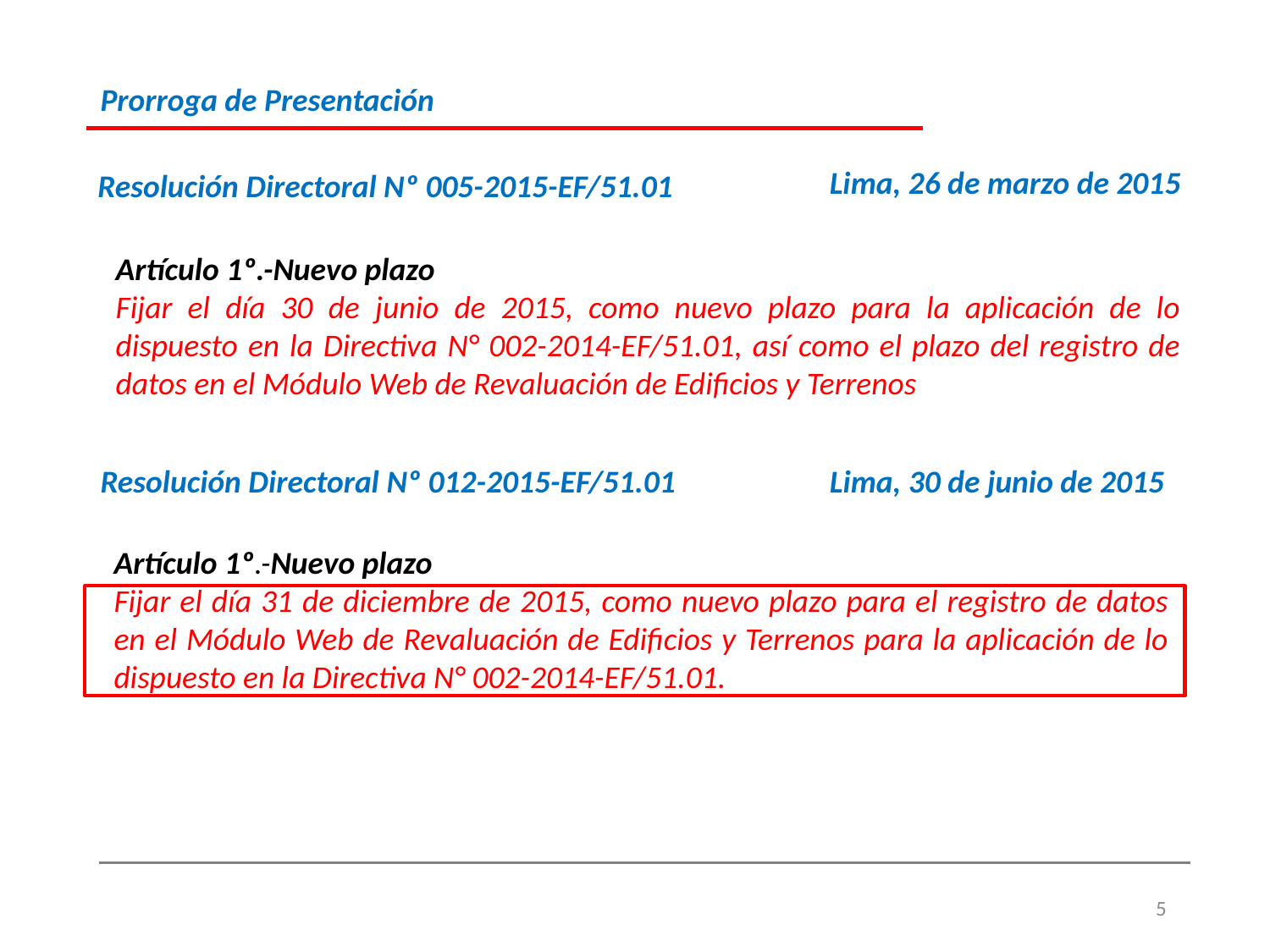

Prorroga de Presentación
Lima, 26 de marzo de 2015
Resolución Directoral Nº 005-2015-EF/51.01
Artículo 1º.-Nuevo plazo
Fijar el día 30 de junio de 2015, como nuevo plazo para la aplicación de lo dispuesto en la Directiva N° 002-2014-EF/51.01, así como el plazo del registro de datos en el Módulo Web de Revaluación de Edificios y Terrenos
Resolución Directoral Nº 012-2015-EF/51.01
Lima, 30 de junio de 2015
Artículo 1º.-Nuevo plazo
Fijar el día 31 de diciembre de 2015, como nuevo plazo para el registro de datos en el Módulo Web de Revaluación de Edificios y Terrenos para la aplicación de lo dispuesto en la Directiva N° 002-2014-EF/51.01.

5